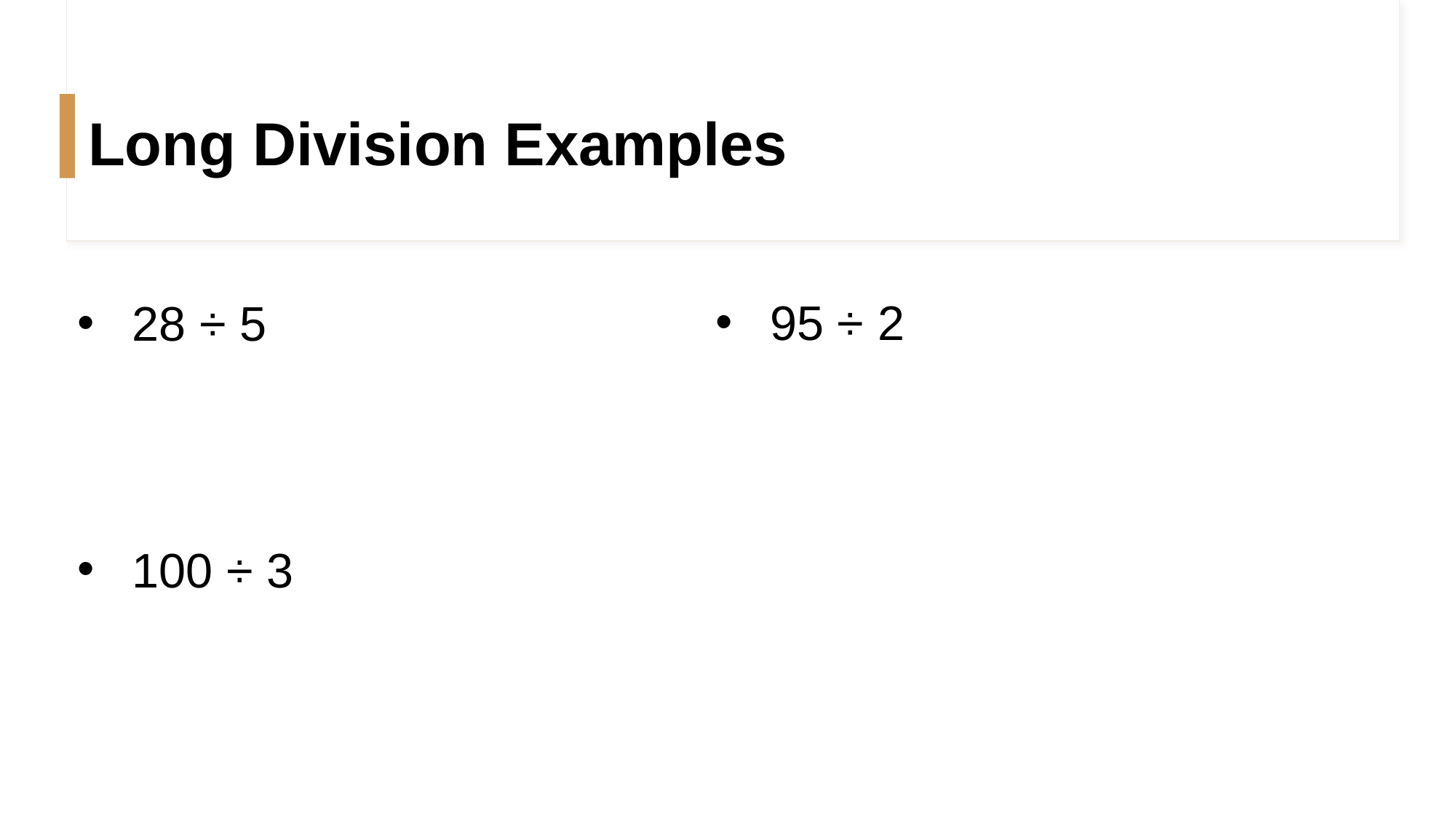

# Long Division Examples
95 ÷ 2
28 ÷ 5

100 ÷ 3